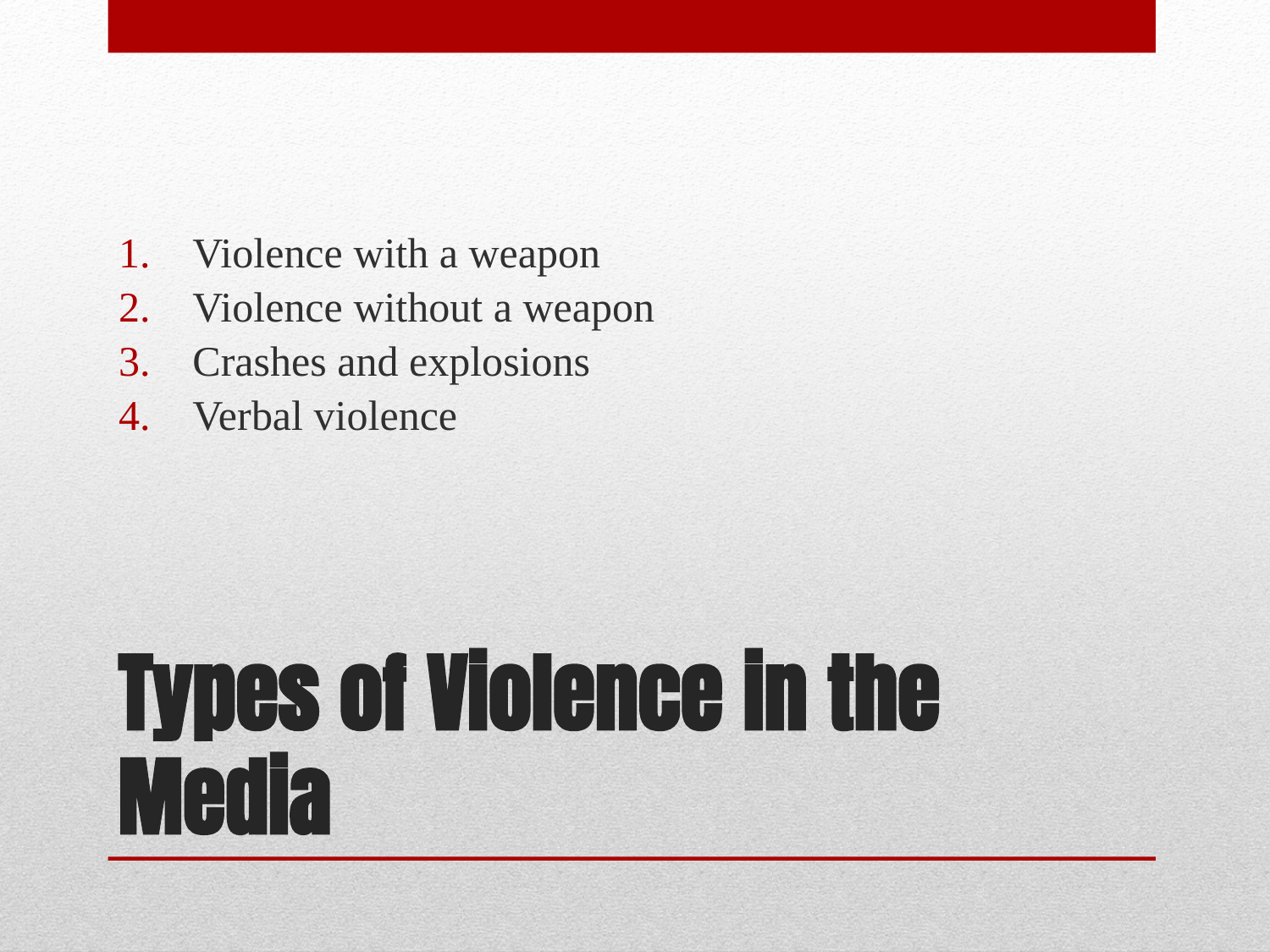

Violence with a weapon
Violence without a weapon
Crashes and explosions
Verbal violence

# Types of Violence in the Media